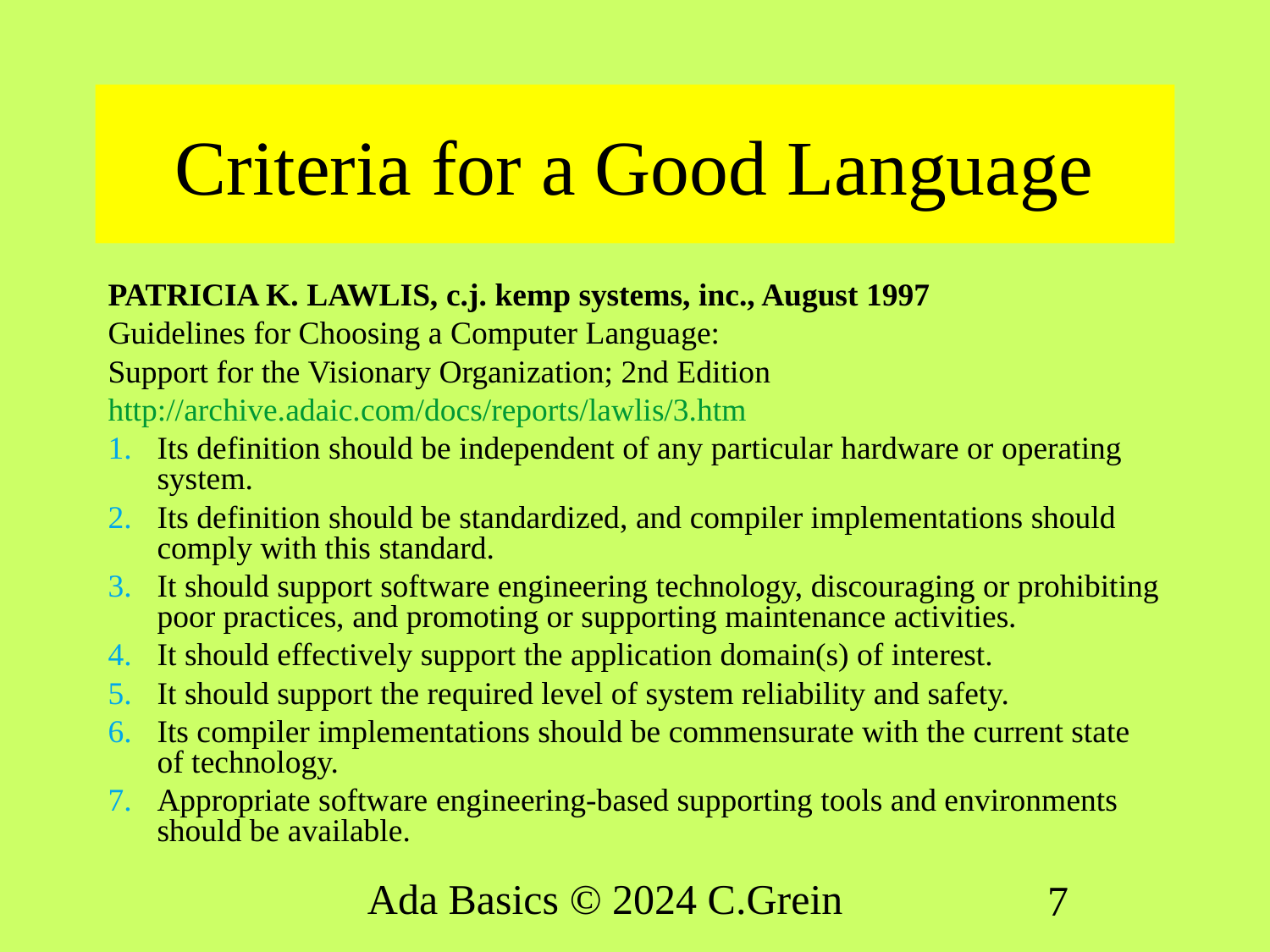

# Criteria for a Good Language
PATRICIA K. LAWLIS, c.j. kemp systems, inc., August 1997
Guidelines for Choosing a Computer Language:
Support for the Visionary Organization; 2nd Edition
http://archive.adaic.com/docs/reports/lawlis/3.htm
Its definition should be independent of any particular hardware or operating system.
Its definition should be standardized, and compiler implementations should comply with this standard.
It should support software engineering technology, discouraging or prohibiting poor practices, and promoting or supporting maintenance activities.
It should effectively support the application domain(s) of interest.
It should support the required level of system reliability and safety.
Its compiler implementations should be commensurate with the current state of technology.
Appropriate software engineering-based supporting tools and environments should be available.

Ada Basics © 2024 C.Grein
7